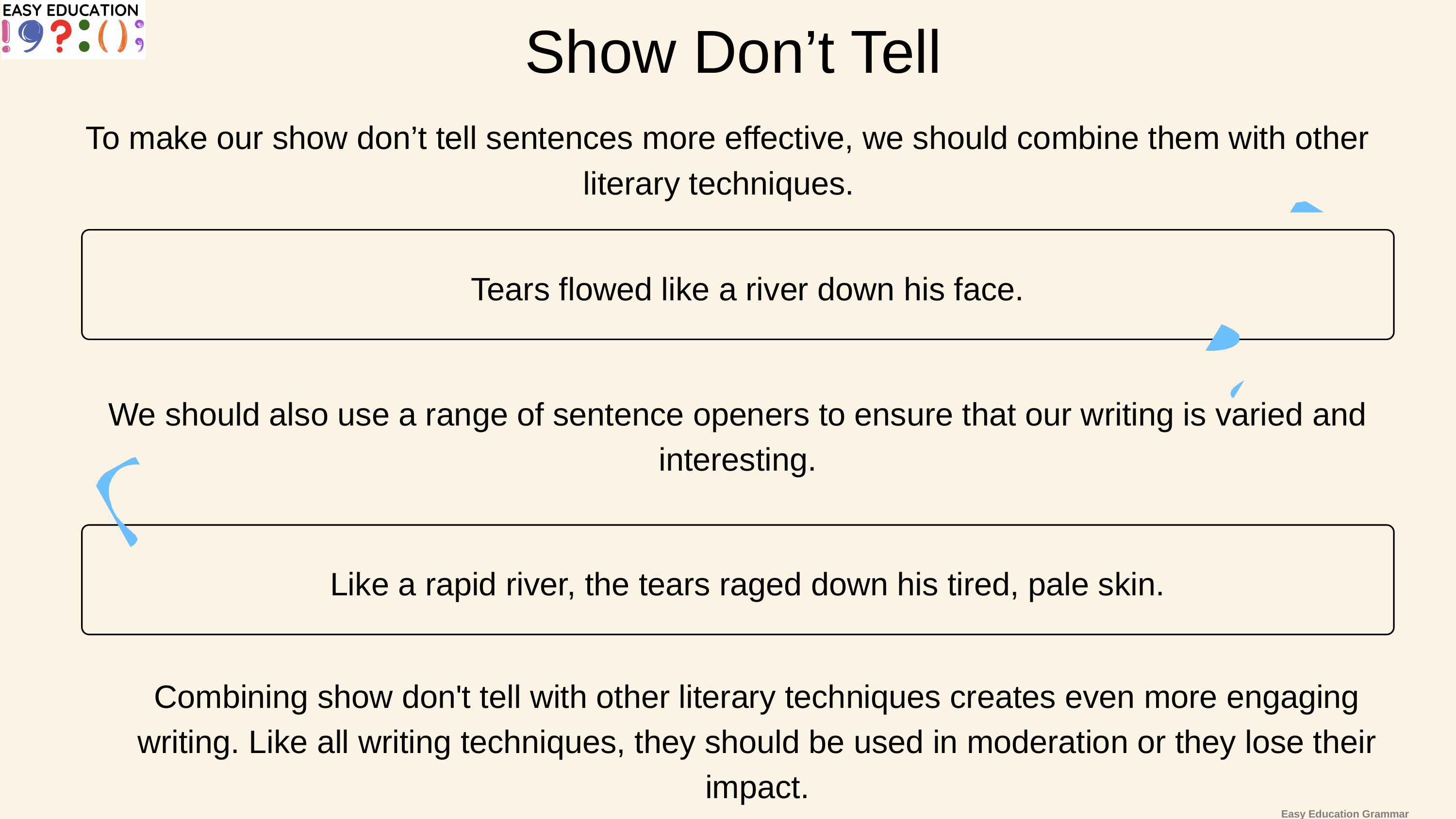

Show Don’t Tell
To make our show don’t tell sentences more effective, we should combine them with other literary techniques.

Tears flowed like a river down his face.
We should also use a range of sentence openers to ensure that our writing is varied and interesting.

Like a rapid river, the tears raged down his tired, pale skin.
Combining show don't tell with other literary techniques creates even more engaging writing. Like all writing techniques, they should be used in moderation or they lose their impact.